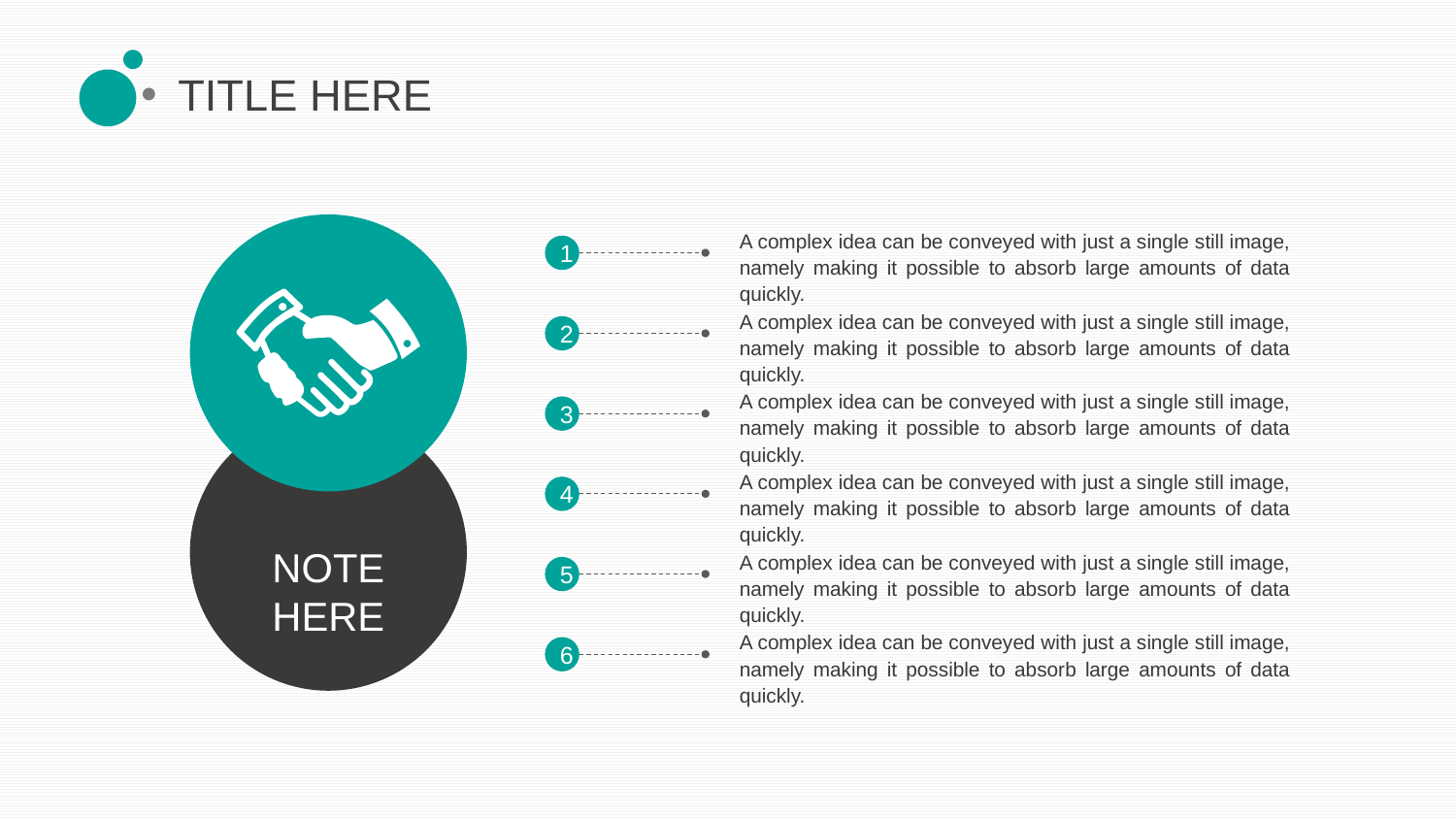

TITLE HERE

A complex idea can be conveyed with just a single still image, namely making it possible to absorb large amounts of data quickly.
1

A complex idea can be conveyed with just a single still image, namely making it possible to absorb large amounts of data quickly.
2
A complex idea can be conveyed with just a single still image, namely making it possible to absorb large amounts of data quickly.
3

A complex idea can be conveyed with just a single still image, namely making it possible to absorb large amounts of data quickly.
4
NOTE HERE
A complex idea can be conveyed with just a single still image, namely making it possible to absorb large amounts of data quickly.
5
A complex idea can be conveyed with just a single still image, namely making it possible to absorb large amounts of data quickly.
6